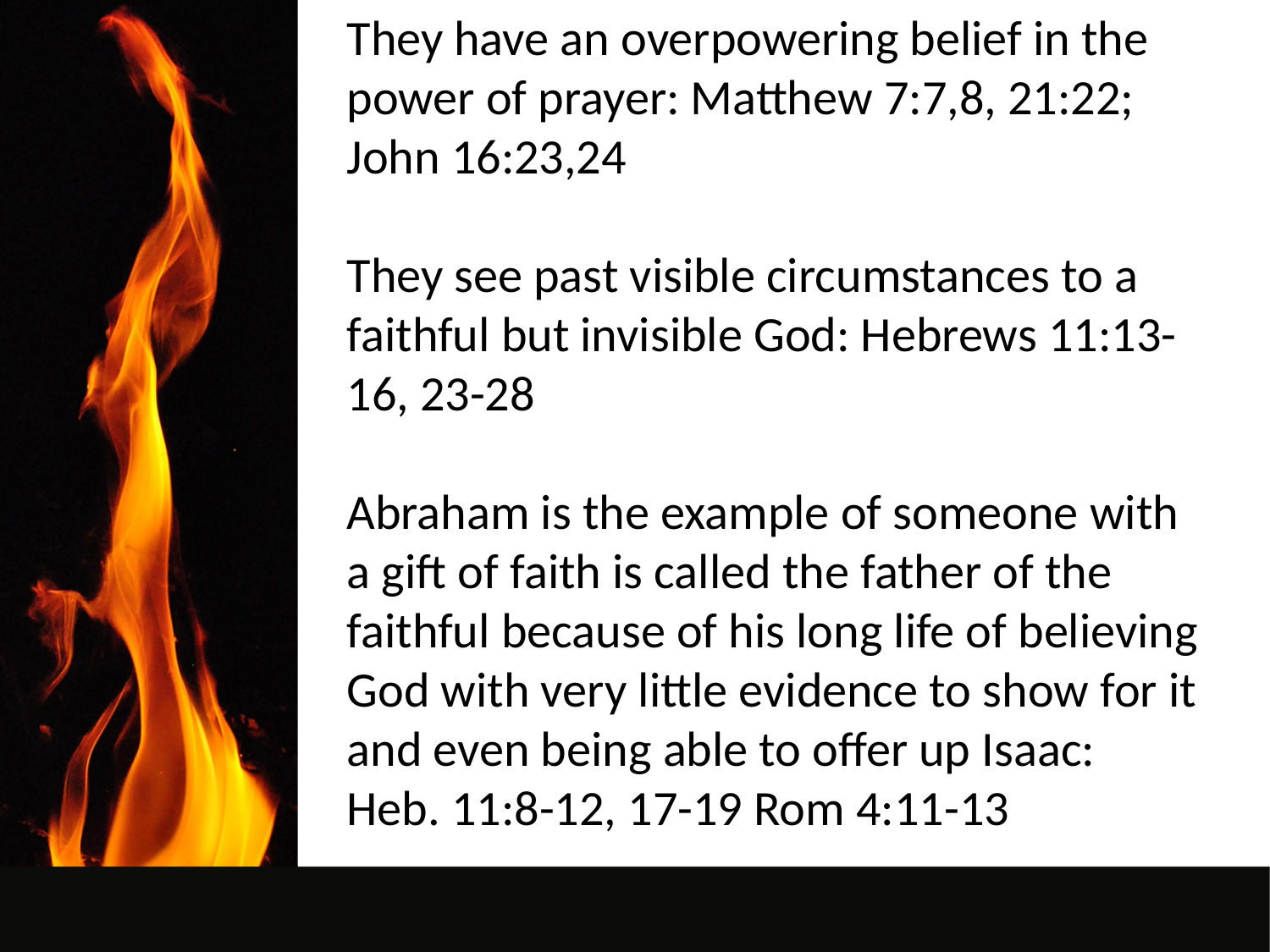

They have an overpowering belief in the power of prayer: Matthew 7:7,8, 21:22; John 16:23,24
They see past visible circumstances to a faithful but invisible God: Hebrews 11:13-16, 23-28
Abraham is the example of someone with a gift of faith is called the father of the faithful because of his long life of believing God with very little evidence to show for it and even being able to offer up Isaac: Heb. 11:8-12, 17-19 Rom 4:11-13